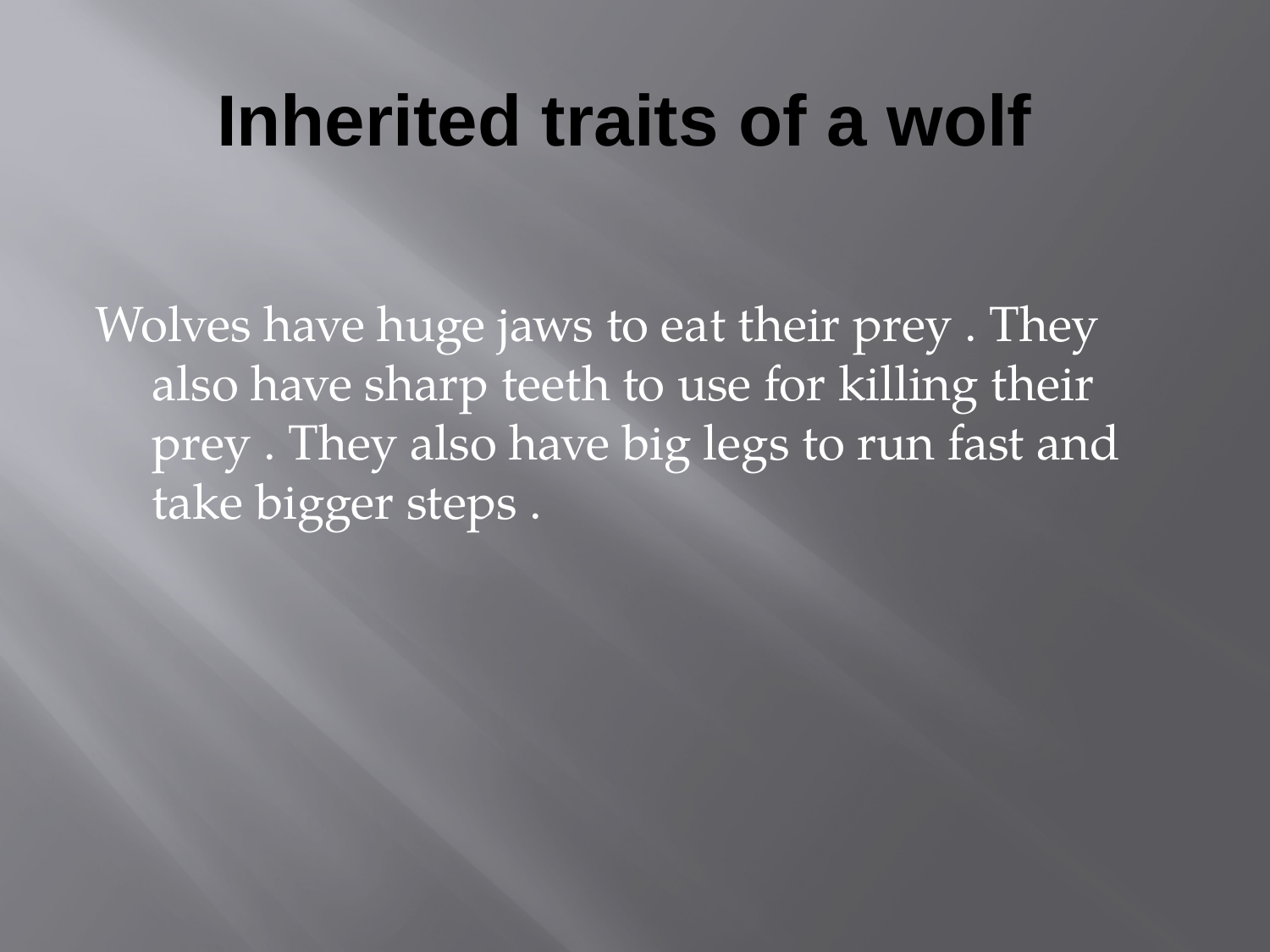

# Inherited traits of a wolf
Wolves have huge jaws to eat their prey . They also have sharp teeth to use for killing their prey . They also have big legs to run fast and take bigger steps .